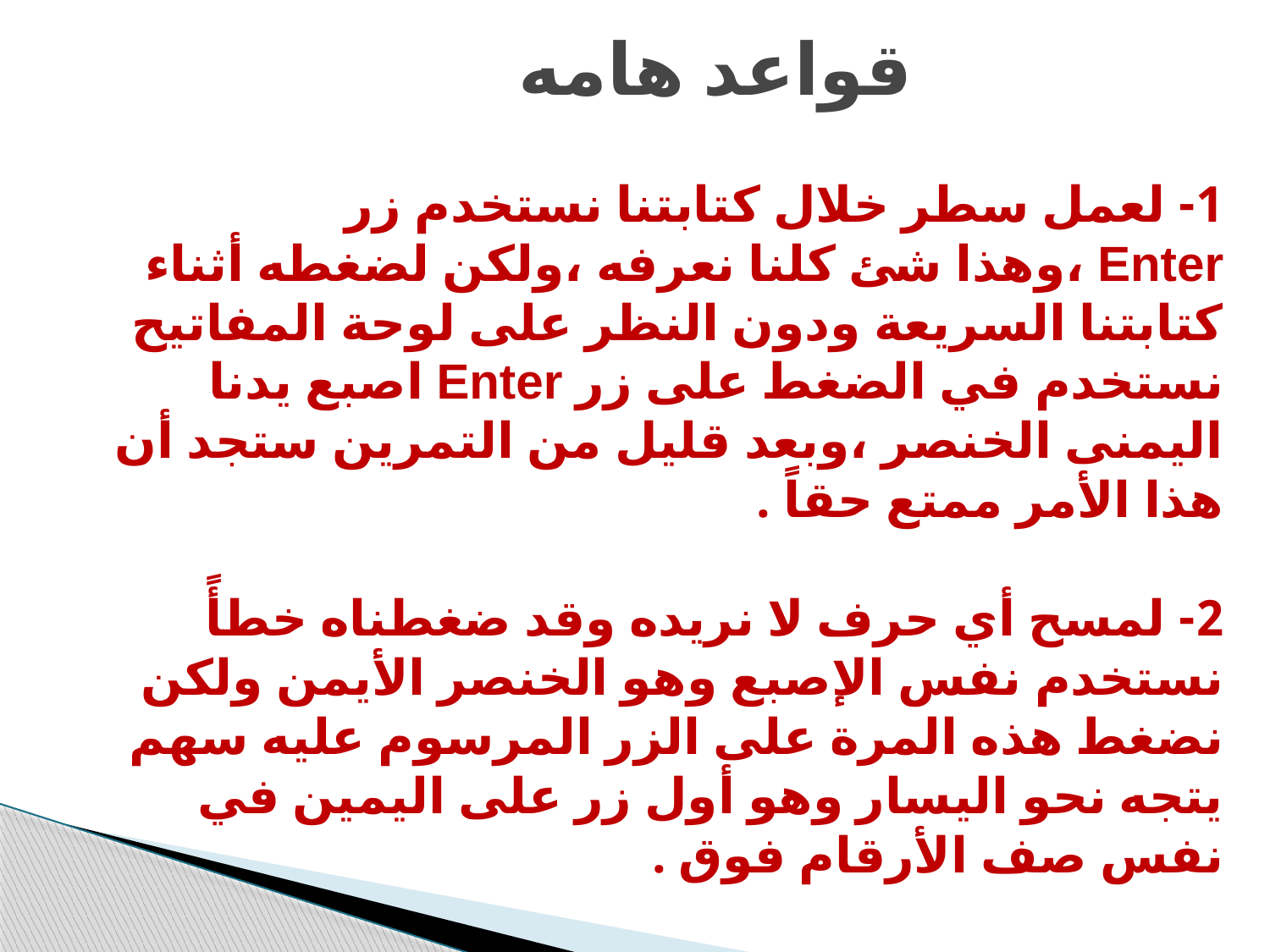

# قواعد هامه
1- لعمل سطر خلال كتابتنا نستخدم زر Enter ،وهذا شئ كلنا نعرفه ،ولكن لضغطه أثناء كتابتنا السريعة ودون النظر على لوحة المفاتيح نستخدم في الضغط على زر Enter اصبع يدنا اليمنى الخنصر ،وبعد قليل من التمرين ستجد أن هذا الأمر ممتع حقاً .
2- لمسح أي حرف لا نريده وقد ضغطناه خطأً نستخدم نفس الإصبع وهو الخنصر الأيمن ولكن نضغط هذه المرة على الزر المرسوم عليه سهم يتجه نحو اليسار وهو أول زر على اليمين في نفس صف الأرقام فوق .